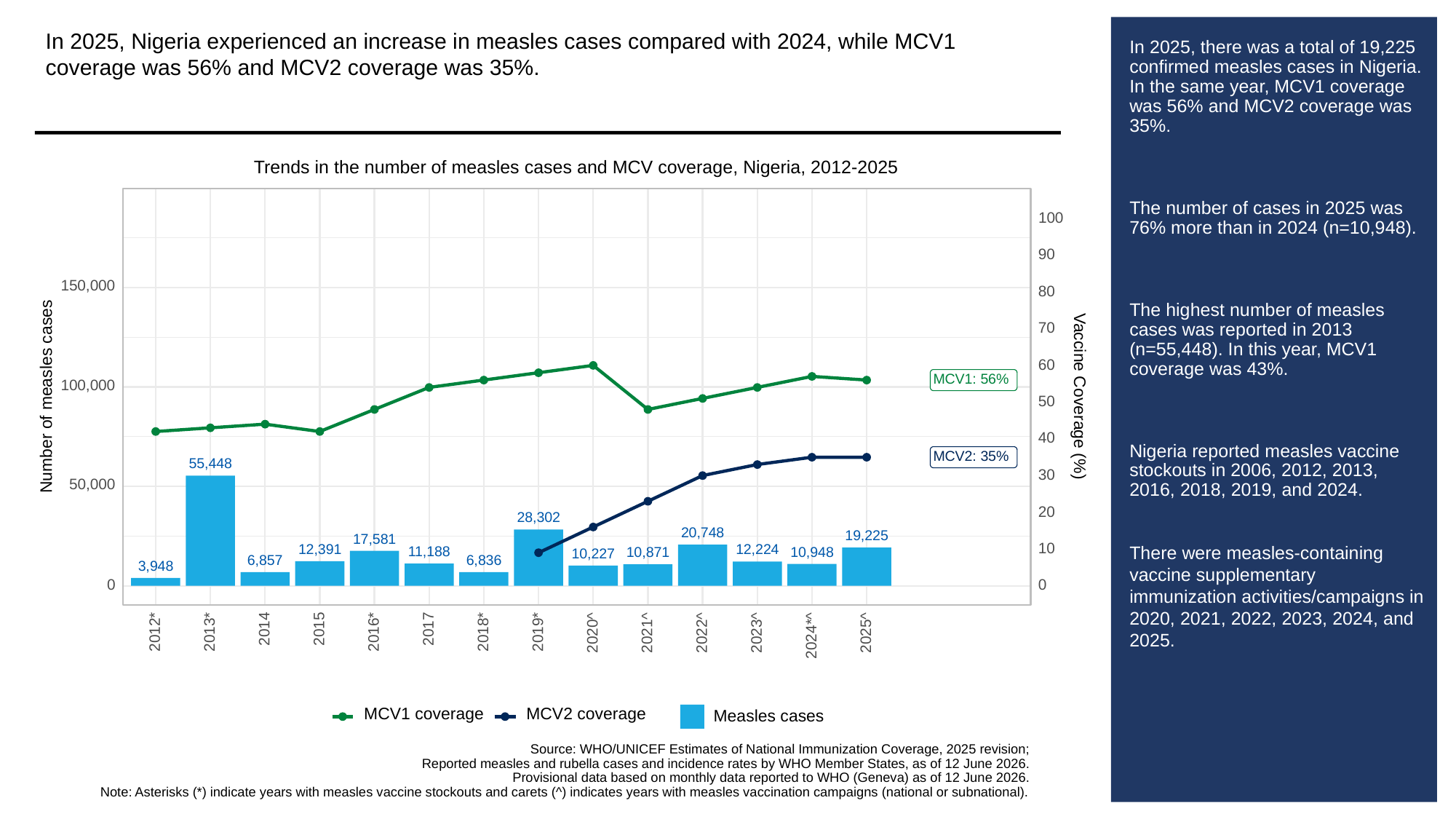

In 2025, Nigeria experienced an increase in measles cases compared with 2024, while MCV1 coverage was 56% and MCV2 coverage was 35%.
# In 2025, there was a total of 19,225 confirmed measles cases in Nigeria. In the same year, MCV1 coverage was 56% and MCV2 coverage was 35%.

The number of cases in 2025 was 76% more than in 2024 (n=10,948).

The highest number of measles cases was reported in 2013 (n=55,448). In this year, MCV1 coverage was 43%.

Nigeria reported measles vaccine stockouts in 2006, 2012, 2013, 2016, 2018, 2019, and 2024.

There were measles-containing vaccine supplementary immunization activities/campaigns in 2020, 2021, 2022, 2023, 2024, and 2025.

Trends in the number of measles cases and MCV coverage, Nigeria, 2012-2025

100

90
150,000
80

70

60

MCV1: 56%

100,000

Vaccine Coverage (%)
Number of measles cases

50

40

MCV2: 35%

55,448

30

50,000

20
28,302

20,748

19,225
17,581

10
12,391
12,224

11,188
10,948
10,871

10,227

6,857
6,836
3,948

0
0

2014
2015
2017
2013*
2012*
2016*
2018*
2019*
2023^
2020^
2021^
2022^
2025^
2024*^

MCV1 coverage
MCV2 coverage
Measles cases

Source: WHO/UNICEF Estimates of National Immunization Coverage, 2025 revision;
Reported measles and rubella cases and incidence rates by WHO Member States, as of 12 June 2026.
Provisional data based on monthly data reported to WHO (Geneva) as of 12 June 2026.
Note: Asterisks (*) indicate years with measles vaccine stockouts and carets (^) indicates years with measles vaccination campaigns (national or subnational).